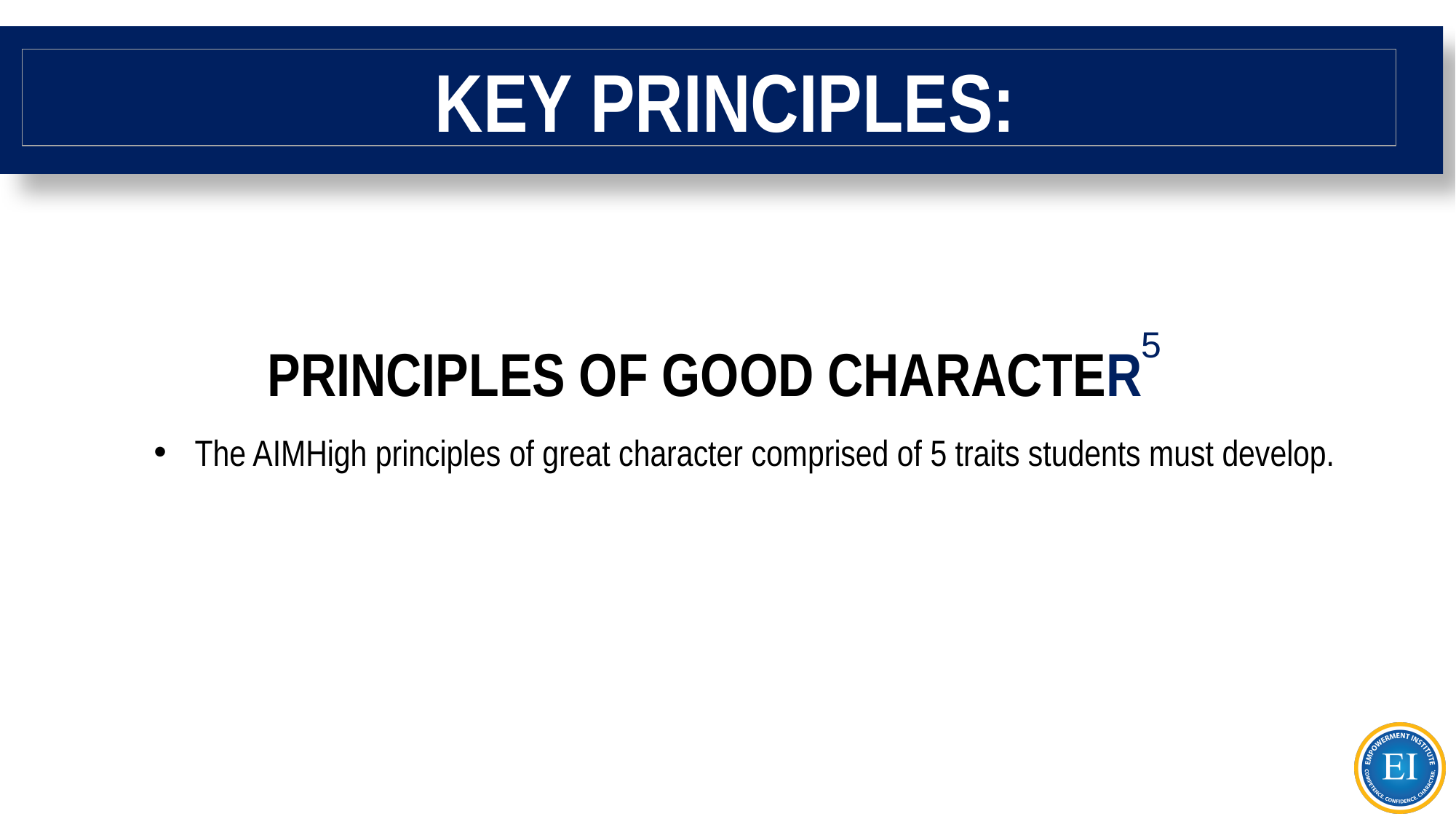

# KEY PRINCIPLES:

5
PRINCIPLES OF GOOD CHARACTER
The AIMHigh principles of great character comprised of 5 traits students must develop.